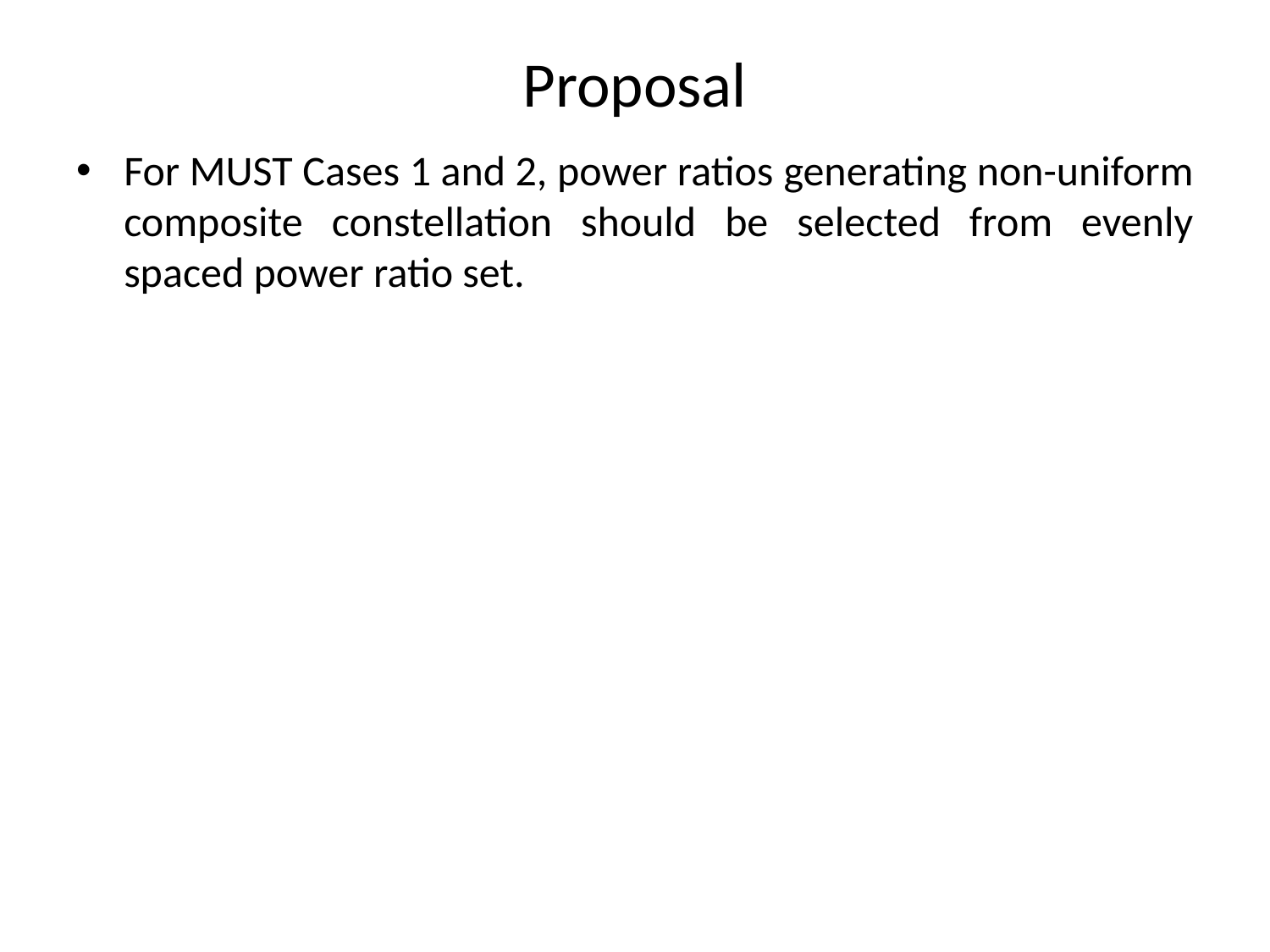

# Proposal
For MUST Cases 1 and 2, power ratios generating non-uniform composite constellation should be selected from evenly spaced power ratio set.